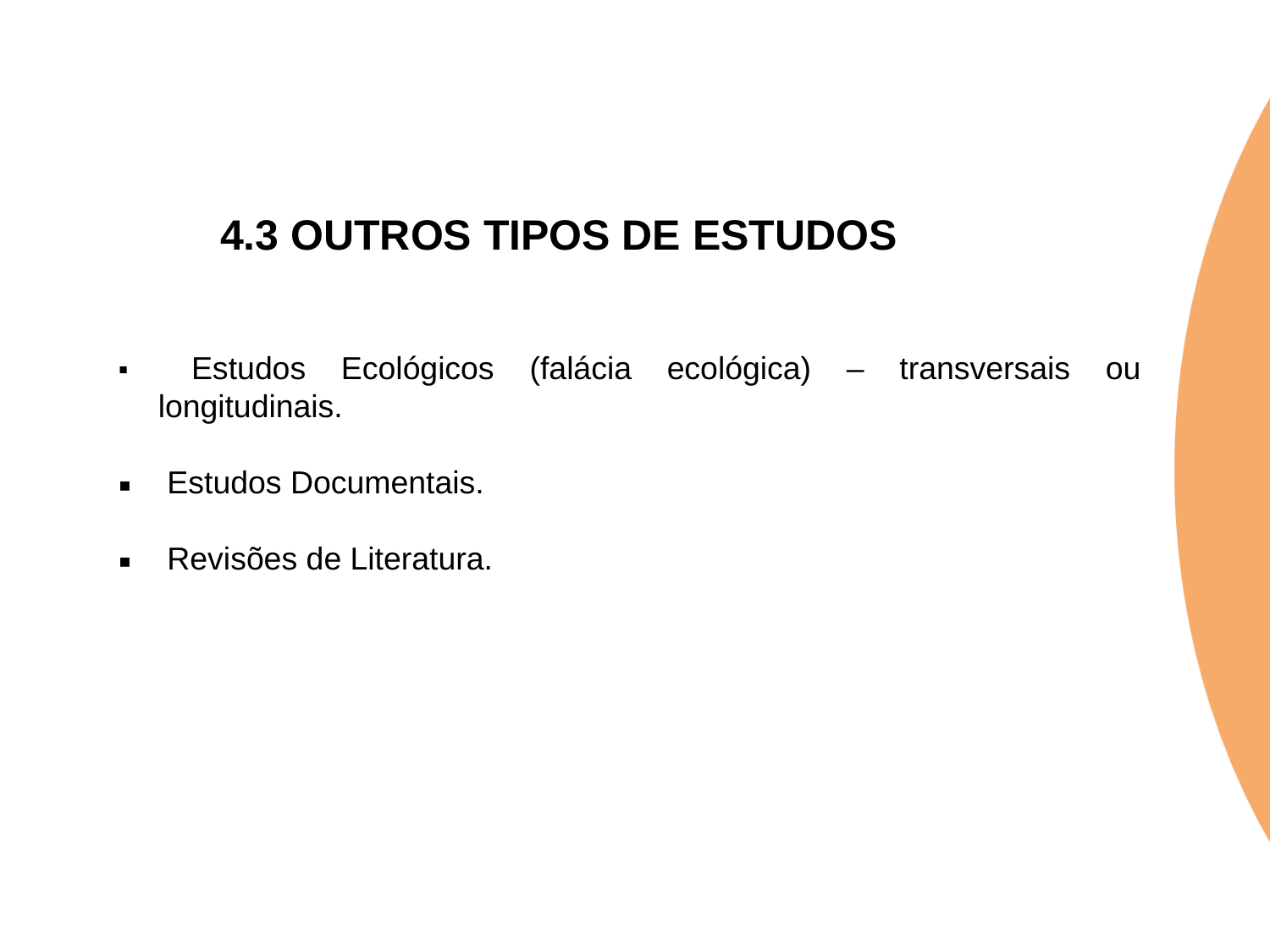

4.3 OUTROS TIPOS DE ESTUDOS

 Estudos Ecológicos (falácia ecológica) – transversais ou longitudinais.

 Estudos Documentais.

 Revisões de Literatura.